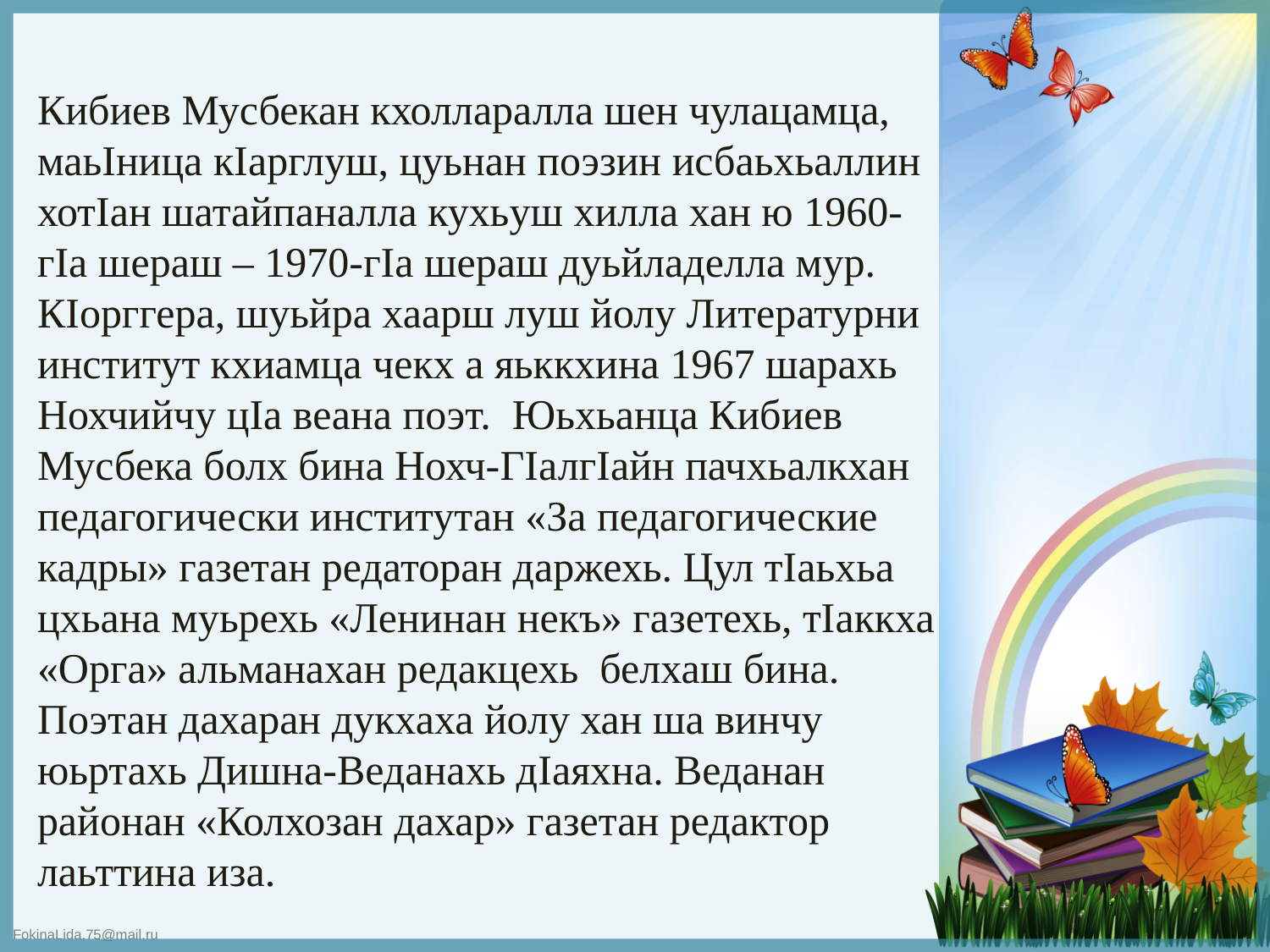

Кибиев Мусбекан кхолларалла шен чулацамца, маьIница кIарглуш, цуьнан поэзин исбаьхьаллин хотIан шатайпаналла кухьуш хилла хан ю 1960-гIа шераш – 1970-гIа шераш дуьйладелла мур. КIорггера, шуьйра хаарш луш йолу Литературни институт кхиамца чекх а яьккхина 1967 шарахь Нохчийчу цIа веана поэт.  Юьхьанца Кибиев Мусбека болх бина Нохч-ГIалгIайн пачхьалкхан педагогически институтан «За педагогические кадры» газетан редаторан даржехь. Цул тIаьхьа цхьана муьрехь «Ленинан некъ» газетехь, тIаккха «Орга» альманахан редакцехь  белхаш бина. Поэтан дахаран дукхаха йолу хан ша винчу юьртахь Дишна-Веданахь дIаяхна. Веданан районан «Колхозан дахар» газетан редактор лаьттина иза.